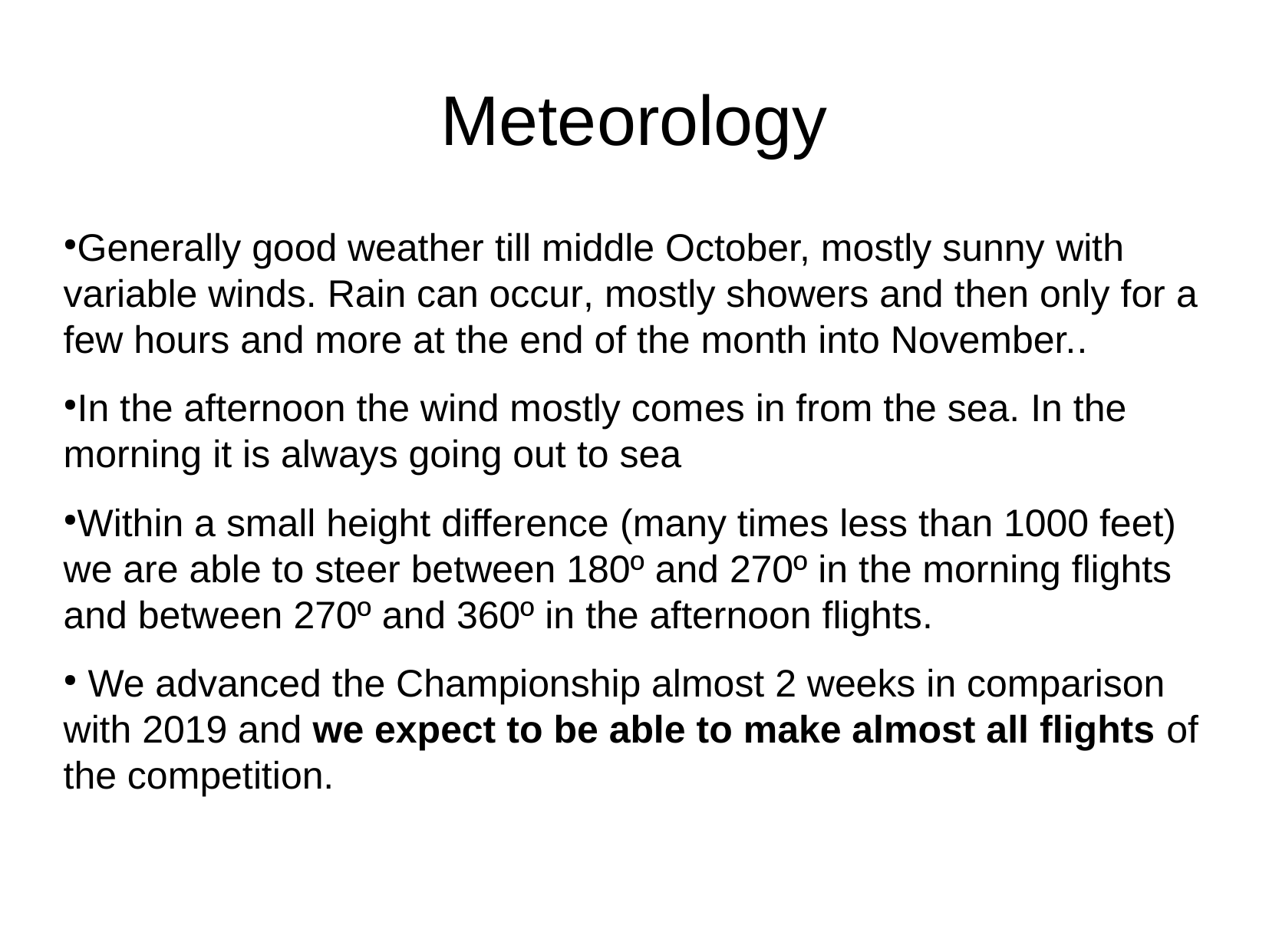

Meteorology
Generally good weather till middle October, mostly sunny with variable winds. Rain can occur, mostly showers and then only for a few hours and more at the end of the month into November..
In the afternoon the wind mostly comes in from the sea. In the morning it is always going out to sea
Within a small height difference (many times less than 1000 feet) we are able to steer between 180º and 270º in the morning flights and between 270º and 360º in the afternoon flights.
 We advanced the Championship almost 2 weeks in comparison with 2019 and we expect to be able to make almost all flights of the competition.